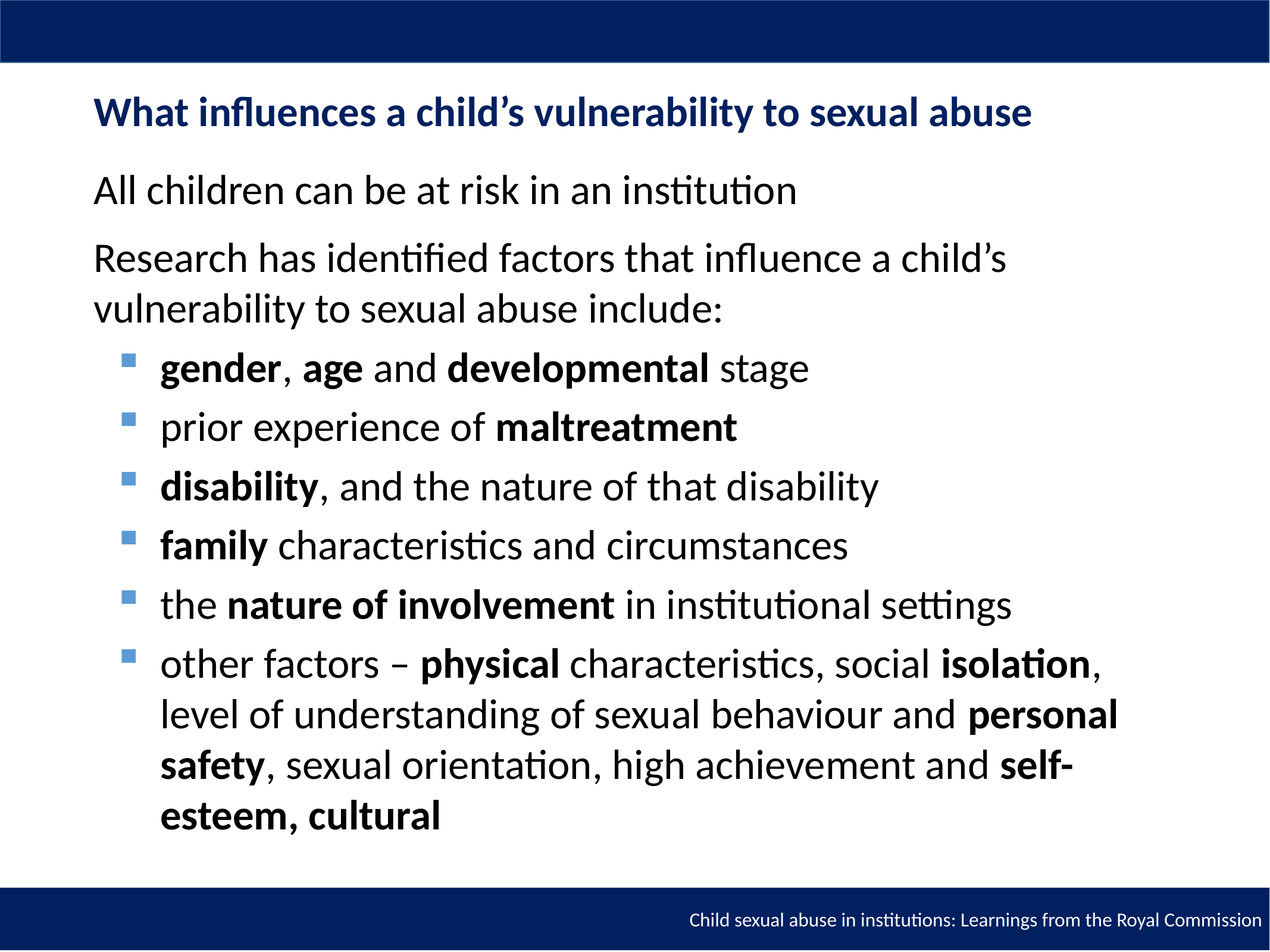

# What influences a child’s vulnerability to sexual abuse
All children can be at risk in an institution
Research has identified factors that influence a child’s vulnerability to sexual abuse include:
gender, age and developmental stage
prior experience of maltreatment
disability, and the nature of that disability
family characteristics and circumstances
the nature of involvement in institutional settings
other factors – physical characteristics, social isolation, level of understanding of sexual behaviour and personal safety, sexual orientation, high achievement and self-esteem, cultural

Child sexual abuse in institutions: Learnings from the Royal Commission